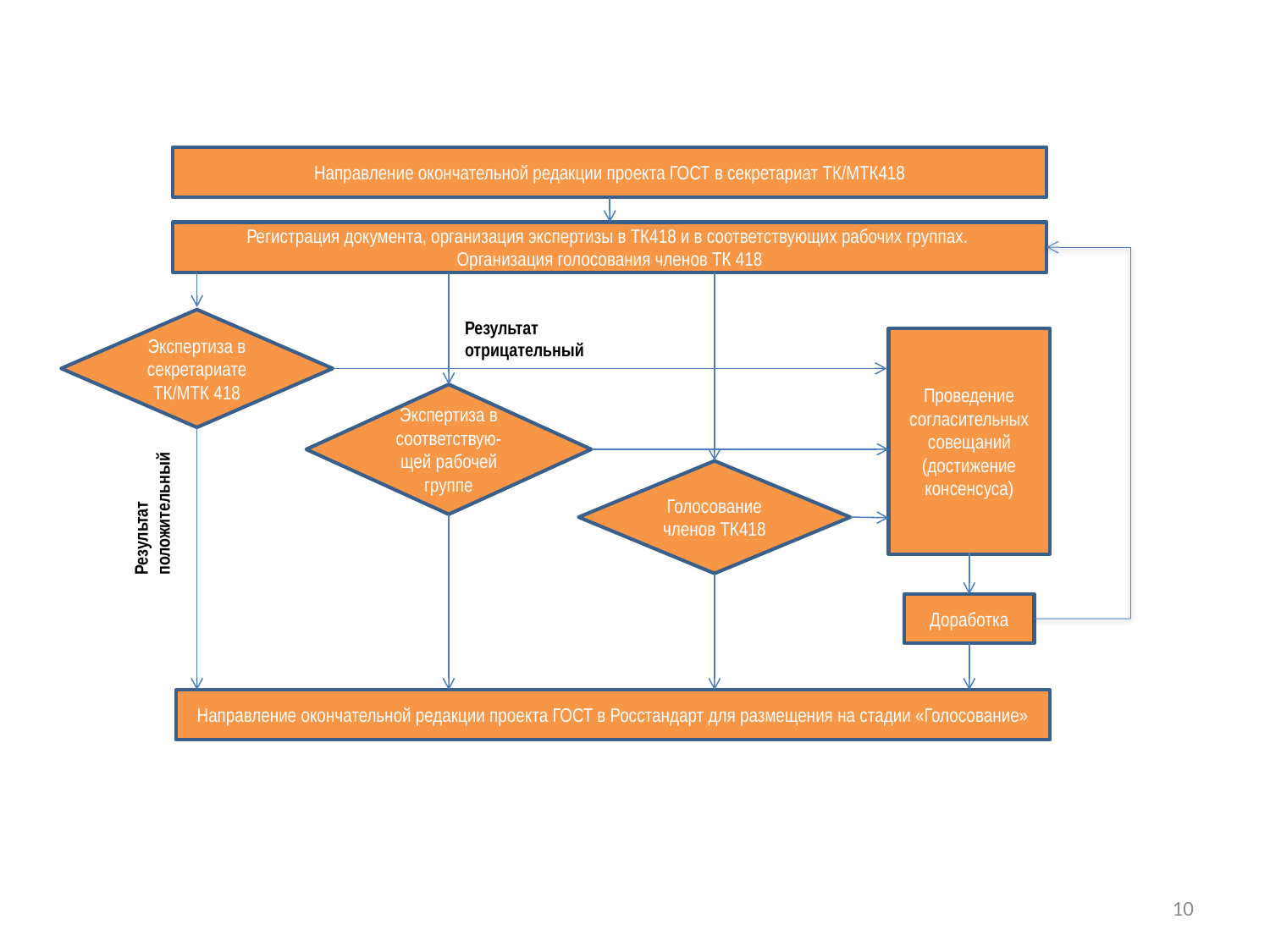

Направление окончательной редакции проекта ГОСТ в секретариат ТК/МТК418
Регистрация документа, организация экспертизы в ТК418 и в соответствующих рабочих группах.
Организация голосования членов ТК 418
Результат отрицательный
Проведение согласительных совещаний (достижение консенсуса)
Экспертиза в соответствую-щей рабочей группе
Голосование членов ТК418
Результат положительный
Доработка
Направление окончательной редакции проекта ГОСТ в Росстандарт для размещения на стадии «Голосование»
Экспертиза в секретариате ТК/МТК 418
10